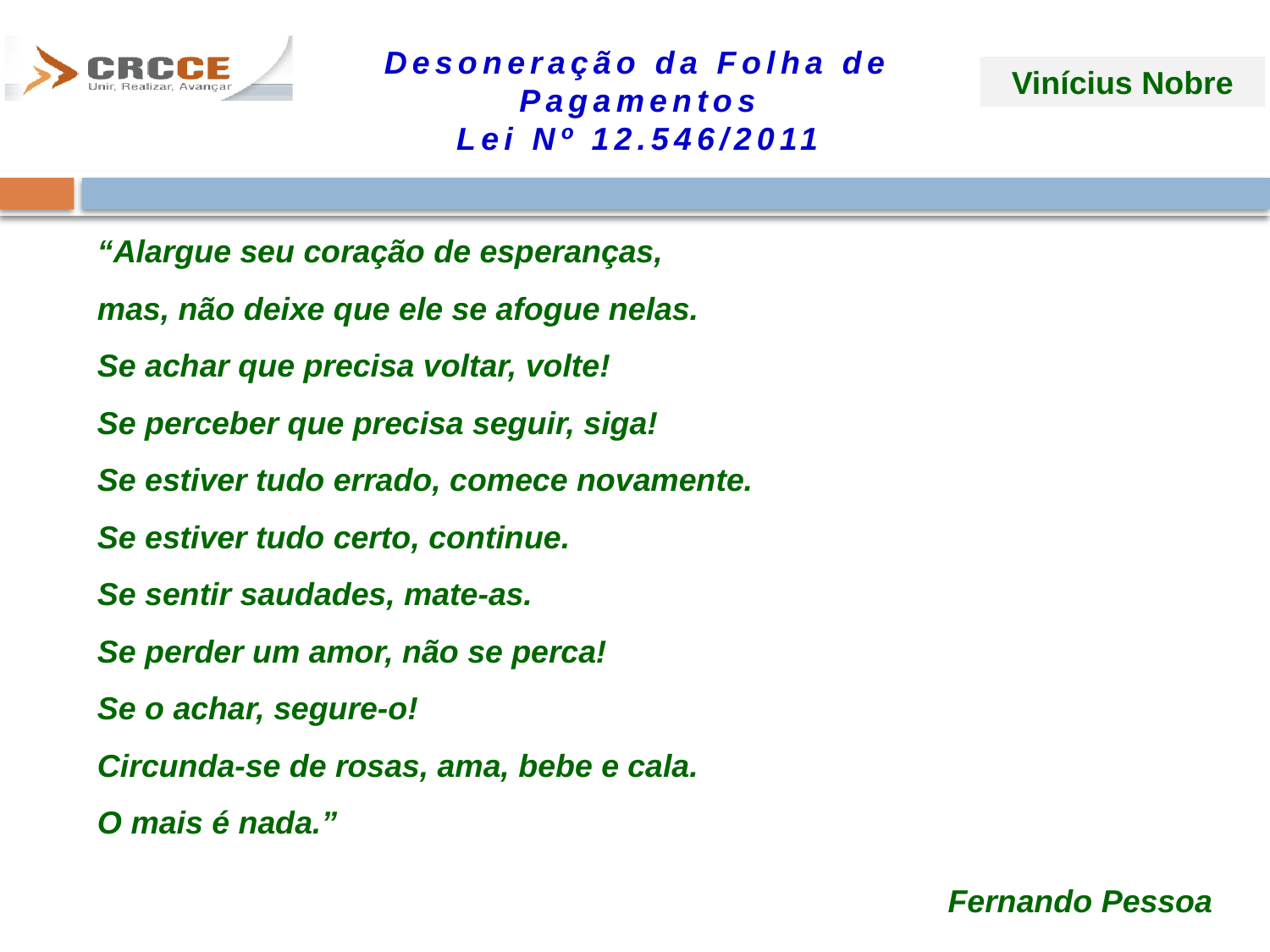

“Alargue seu coração de esperanças,
mas, não deixe que ele se afogue nelas.
Se achar que precisa voltar, volte!
Se perceber que precisa seguir, siga!
Se estiver tudo errado, comece novamente.
Se estiver tudo certo, continue.
Se sentir saudades, mate-as.
Se perder um amor, não se perca!
Se o achar, segure-o!
Circunda-se de rosas, ama, bebe e cala.
O mais é nada.”
Fernando Pessoa